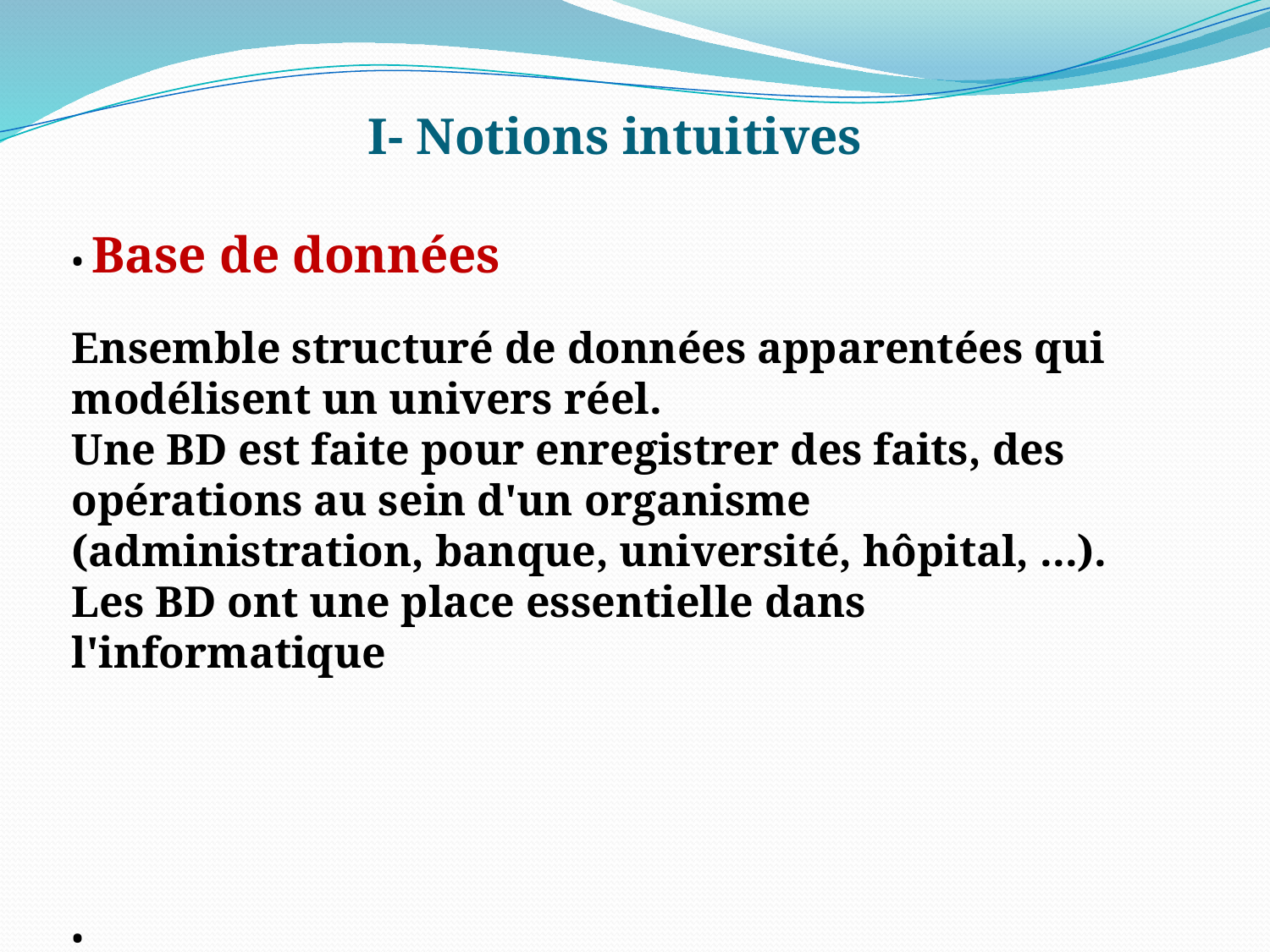

I- Notions intuitives

• Base de données

Ensemble structuré de données apparentées qui
modélisent un univers réel.
Une BD est faite pour enregistrer des faits, des opérations au sein d'un organisme
(administration, banque, université, hôpital, ...).
Les BD ont une place essentielle dans l'informatique

•